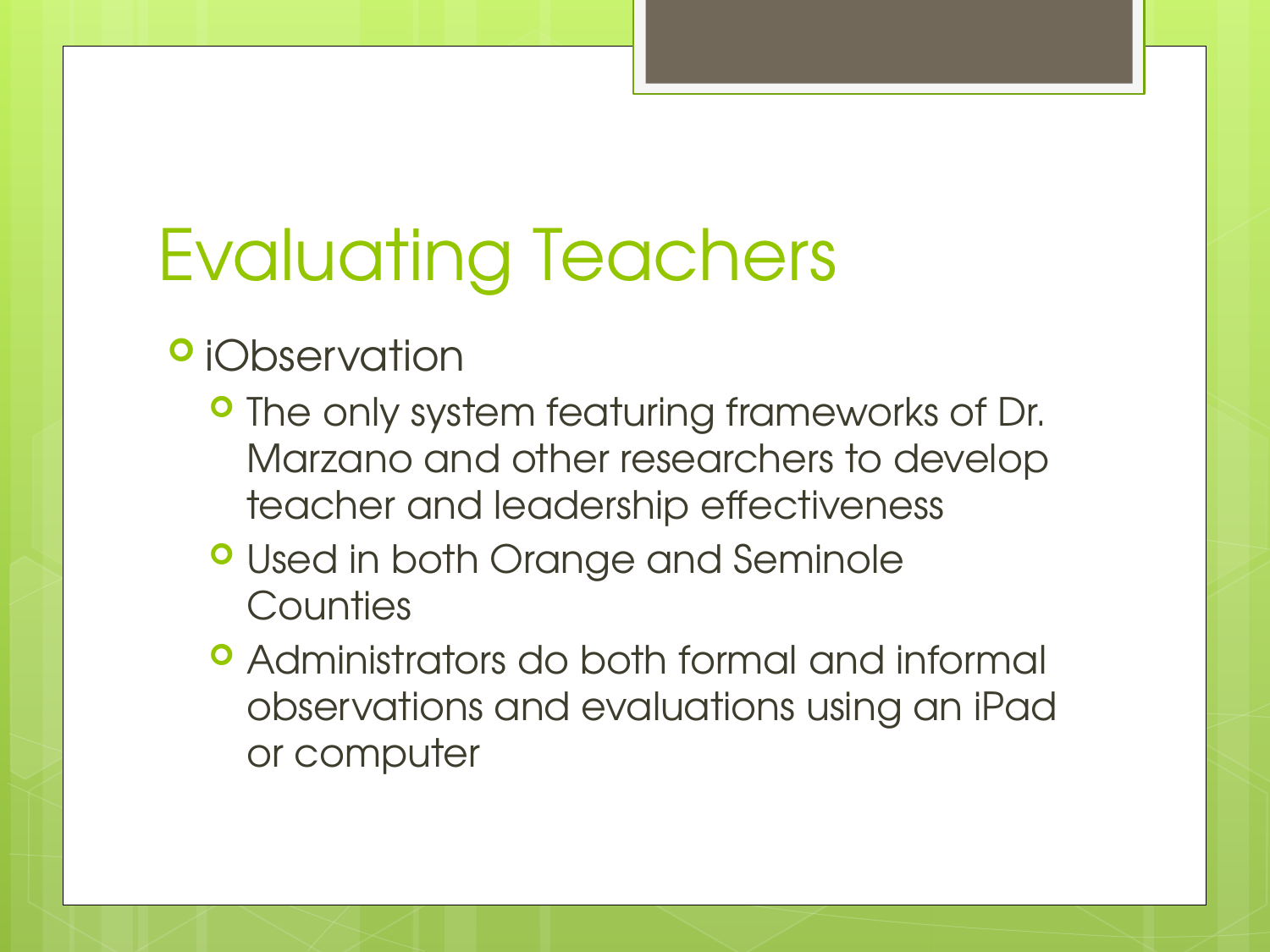

# Evaluating Teachers
iObservation
The only system featuring frameworks of Dr. Marzano and other researchers to develop teacher and leadership effectiveness
Used in both Orange and Seminole Counties
Administrators do both formal and informal observations and evaluations using an iPad or computer